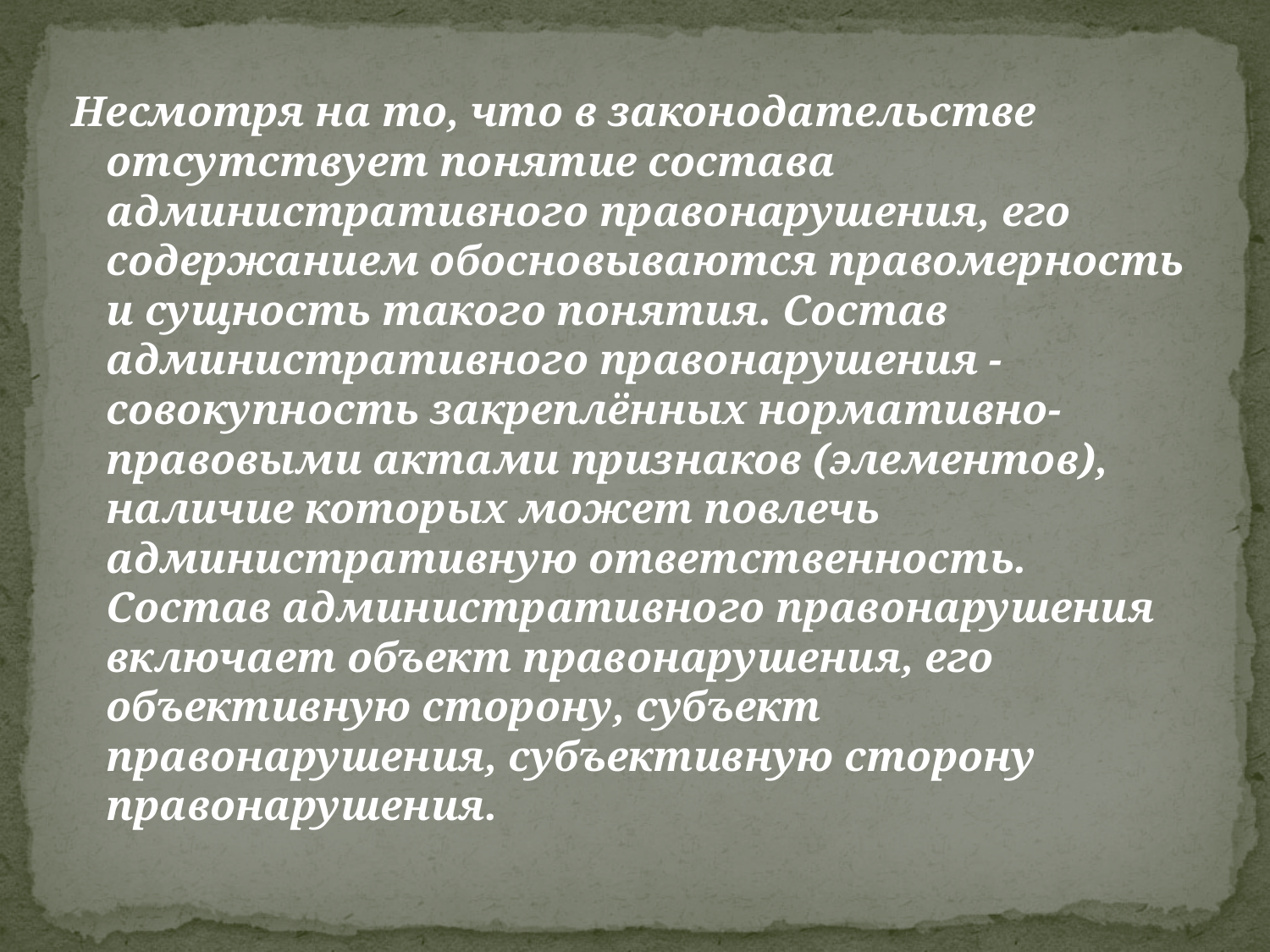

Несмотря на то, что в законодательстве отсутствует понятие состава административного правонарушения, его содержанием обосновываются правомерность и сущность такого понятия. Состав административного правонарушения - совокупность закреплённых нормативно-правовыми актами признаков (элементов), наличие которых может повлечь административную ответственность. Состав административного правонарушения включает объект правонарушения, его объективную сторону, субъект правонарушения, субъективную сторону правонарушения.